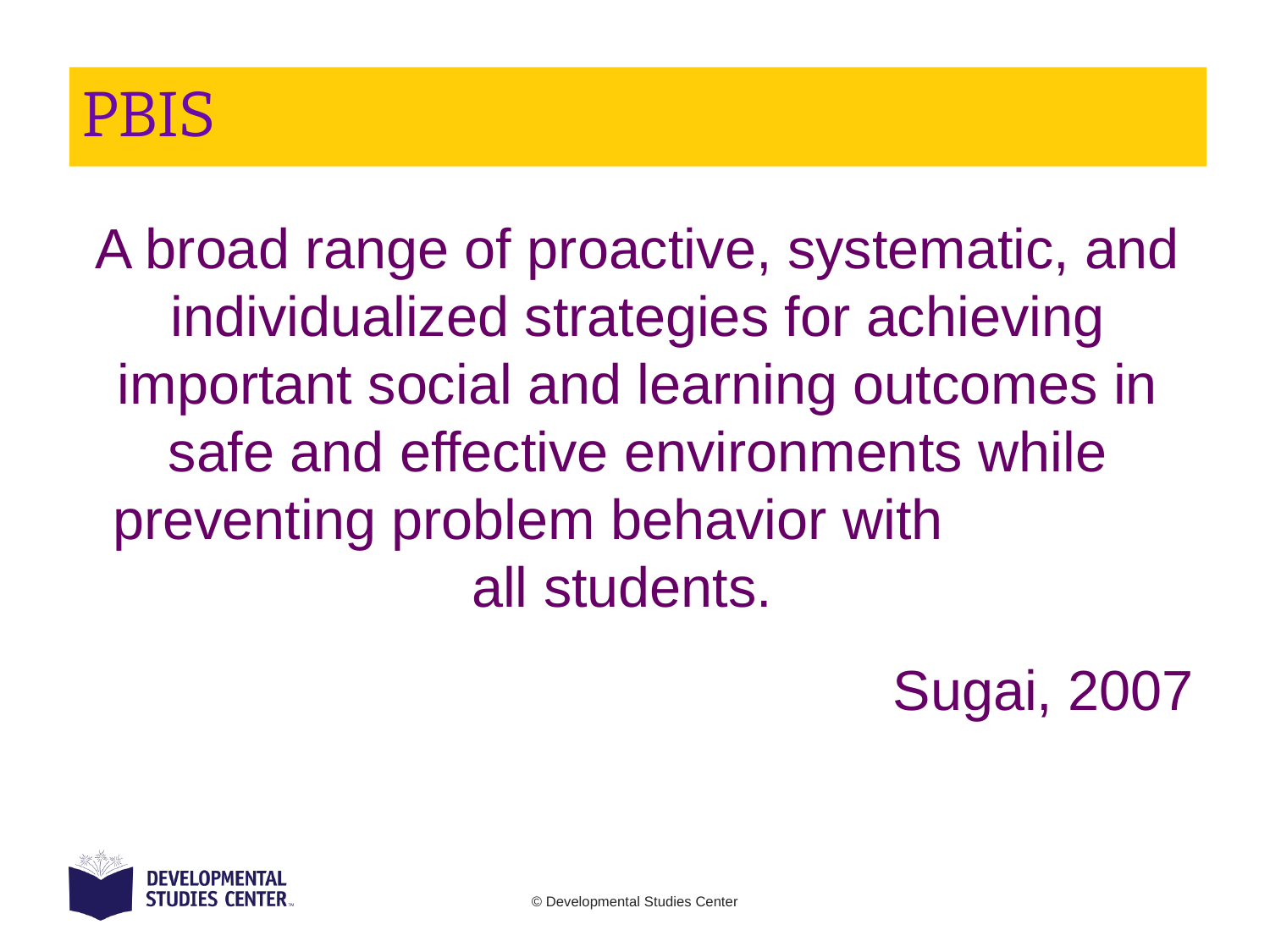

# PBIS
A broad range of proactive, systematic, and individualized strategies for achieving important social and learning outcomes in safe and effective environments while preventing problem behavior with               all students.
Sugai, 2007